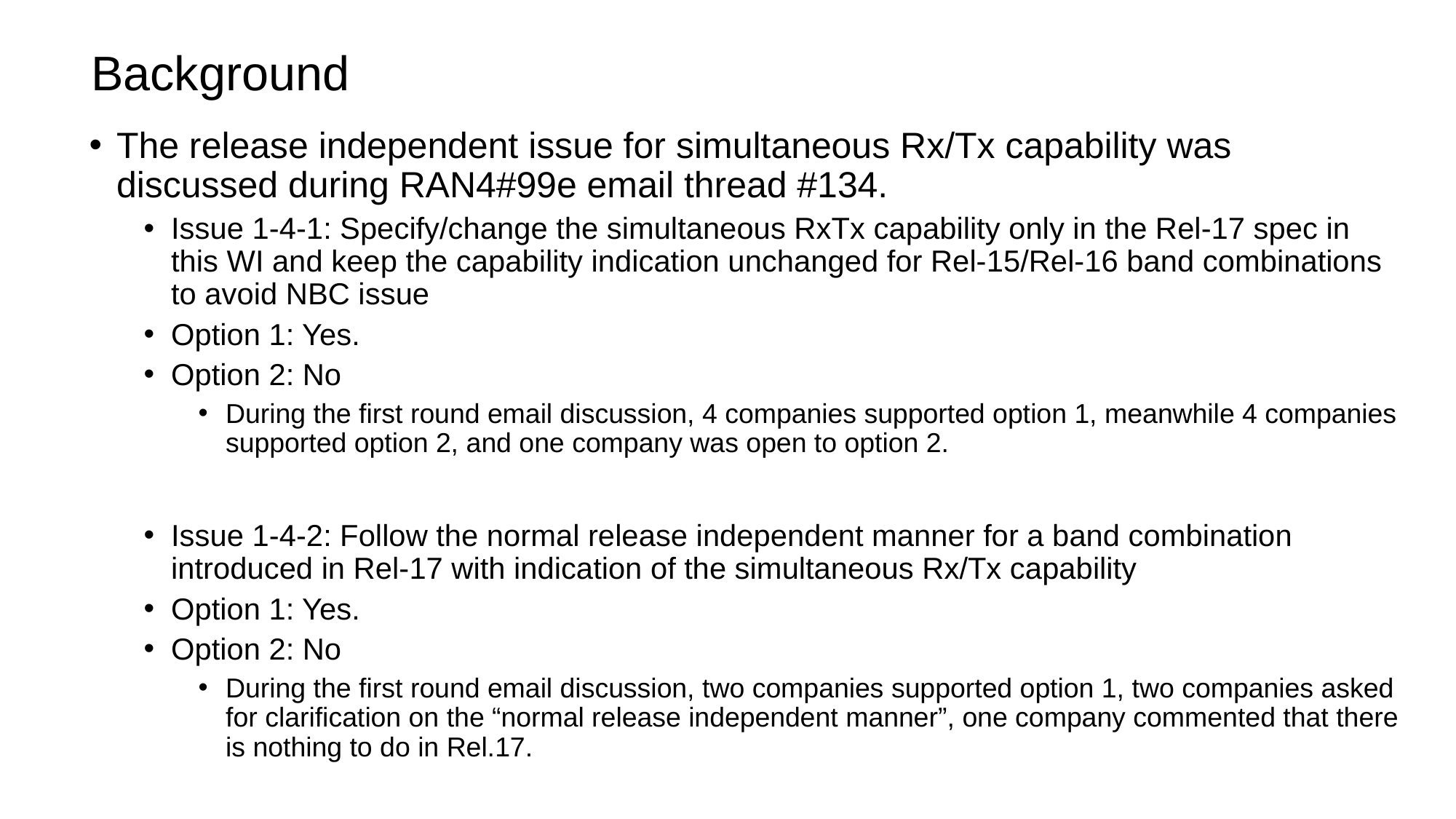

# Background
The release independent issue for simultaneous Rx/Tx capability was discussed during RAN4#99e email thread #134.
Issue 1-4-1: Specify/change the simultaneous RxTx capability only in the Rel-17 spec in this WI and keep the capability indication unchanged for Rel-15/Rel-16 band combinations to avoid NBC issue
Option 1: Yes.
Option 2: No
During the first round email discussion, 4 companies supported option 1, meanwhile 4 companies supported option 2, and one company was open to option 2.

Issue 1-4-2: Follow the normal release independent manner for a band combination introduced in Rel-17 with indication of the simultaneous Rx/Tx capability
Option 1: Yes.
Option 2: No
During the first round email discussion, two companies supported option 1, two companies asked for clarification on the “normal release independent manner”, one company commented that there is nothing to do in Rel.17.